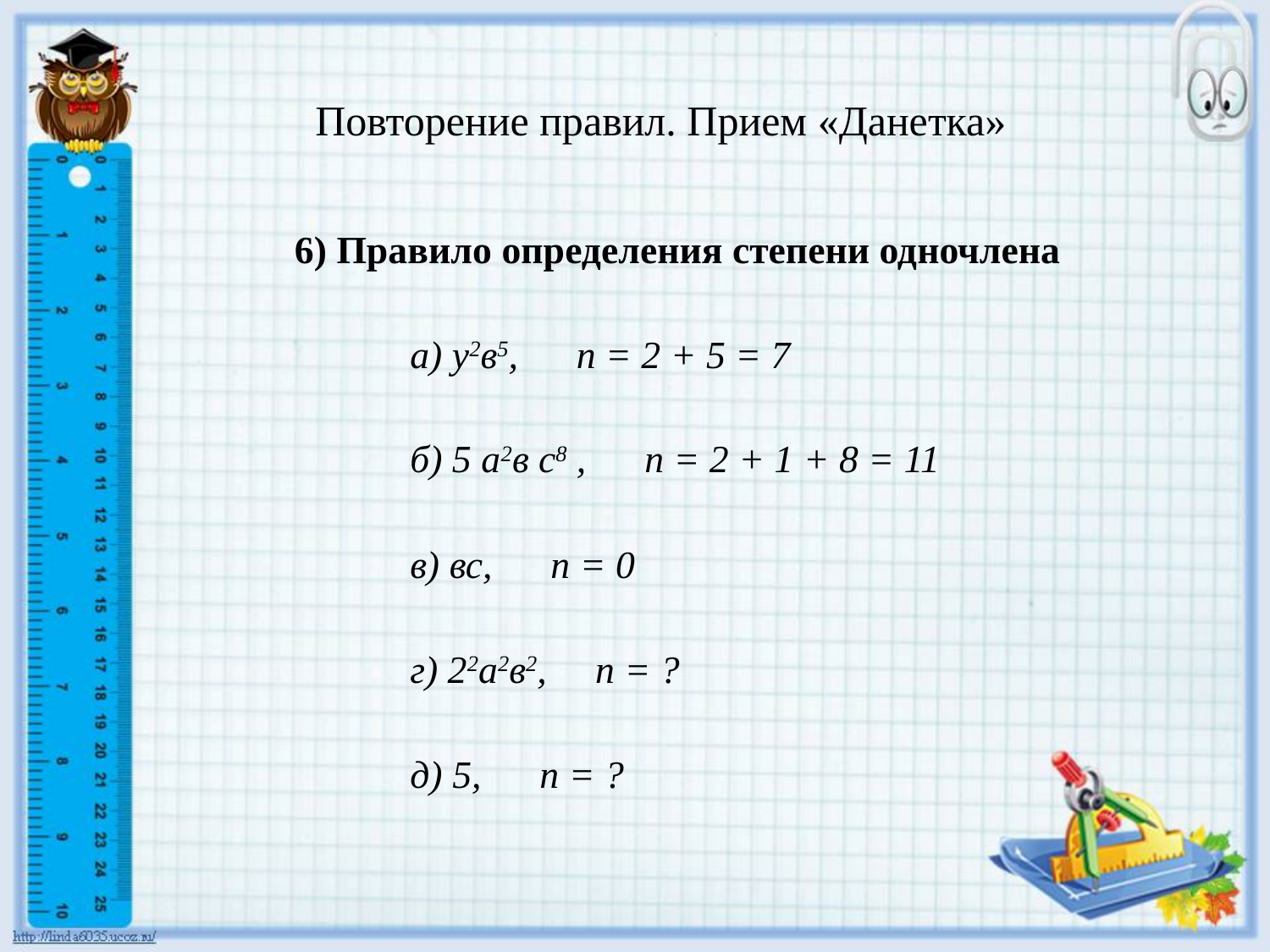

# Повторение правил. Прием «Данетка»
6) Правило определения степени одночлена
а) у2в5,      п = 2 + 5 = 7
б) 5 а2в с8 ,      п = 2 + 1 + 8 = 11
в) вс,      п = 0
г) 22а2в2,     п = ?
д) 5,      п = ?